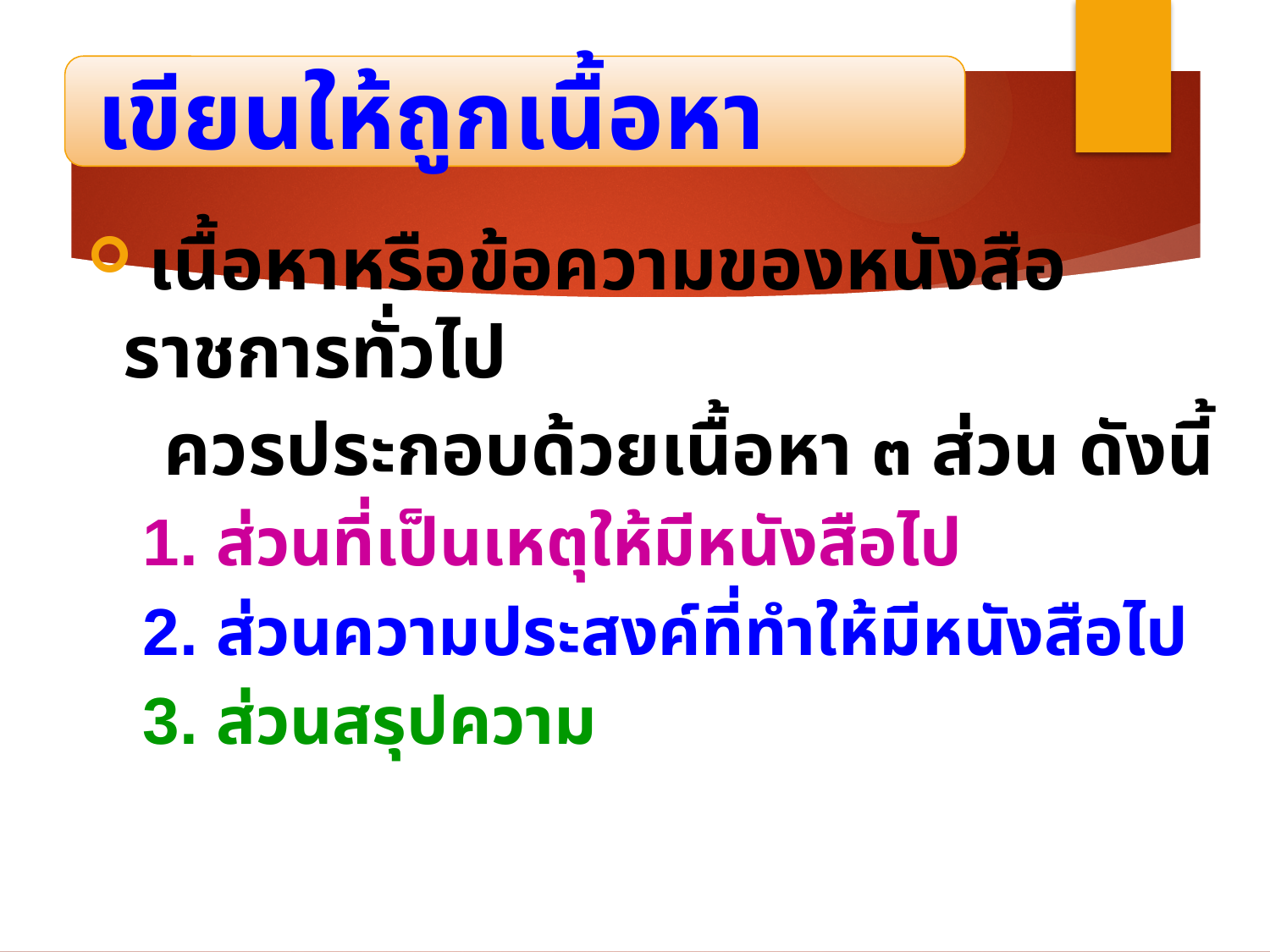

เขียนให้ถูกเนื้อหา

 เนื้อหาหรือข้อความของหนังสือราชการทั่วไป
    ควรประกอบด้วยเนื้อหา ๓ ส่วน ดังนี้
   1. ส่วนที่เป็นเหตุให้มีหนังสือไป
   2. ส่วนความประสงค์ที่ทำให้มีหนังสือไป
   3. ส่วนสรุปความ